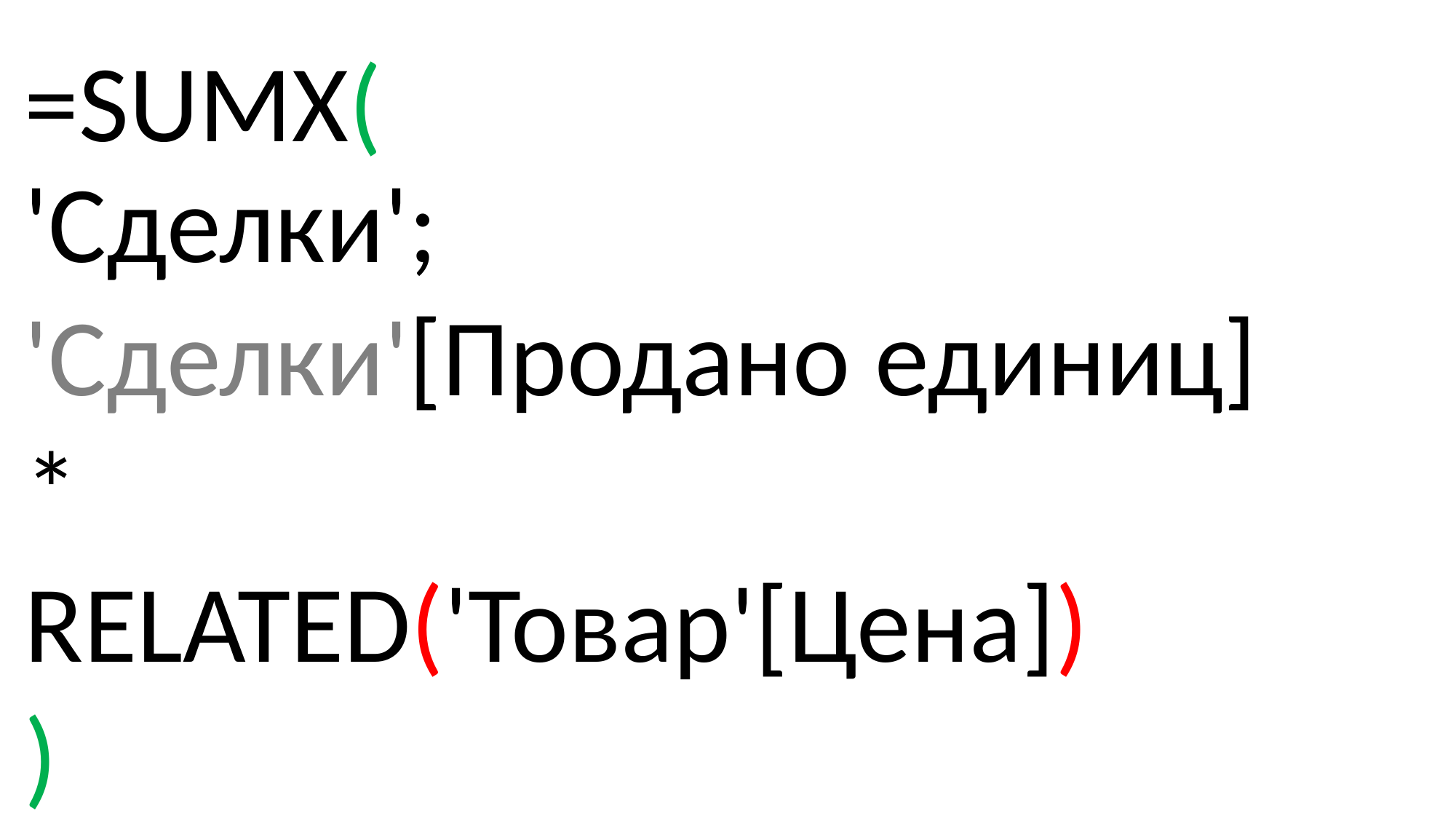

# =SUMX(
'Сделки';
'Сделки'[Продано единиц]
*
RELATED('Товар'[Цена])
)